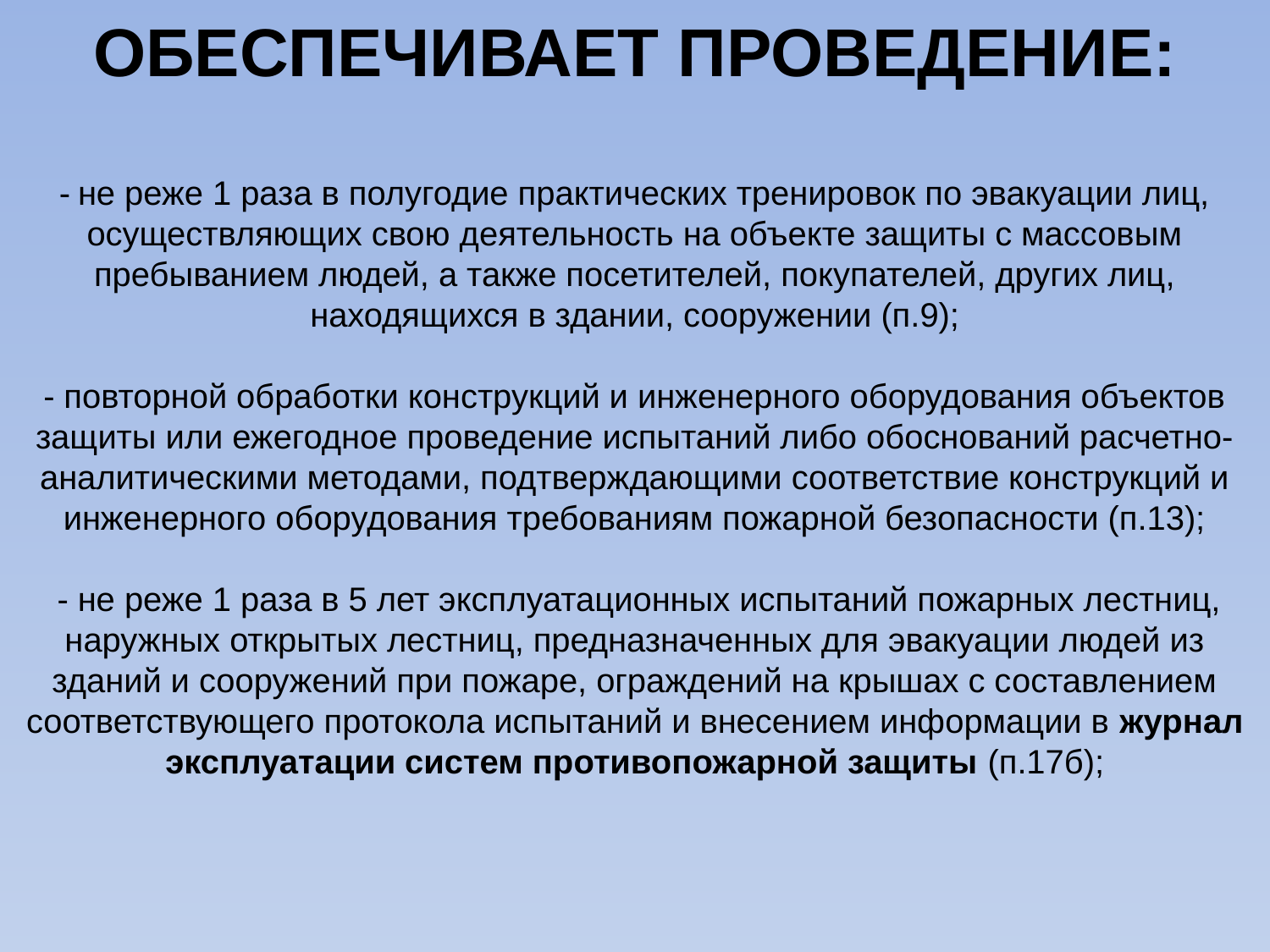

# ОБЕСПЕЧИВАЕТ ПРОВЕДЕНИЕ: - не реже 1 раза в полугодие практических тренировок по эвакуации лиц, осуществляющих свою деятельность на объекте защиты с массовым пребыванием людей, а также посетителей, покупателей, других лиц, находящихся в здании, сооружении (п.9); - повторной обработки конструкций и инженерного оборудования объектов защиты или ежегодное проведение испытаний либо обоснований расчетно-аналитическими методами, подтверждающими соответствие конструкций и инженерного оборудования требованиям пожарной безопасности (п.13); - не реже 1 раза в 5 лет эксплуатационных испытаний пожарных лестниц, наружных открытых лестниц, предназначенных для эвакуации людей из зданий и сооружений при пожаре, ограждений на крышах с составлением соответствующего протокола испытаний и внесением информации в журнал эксплуатации систем противопожарной защиты (п.17б);